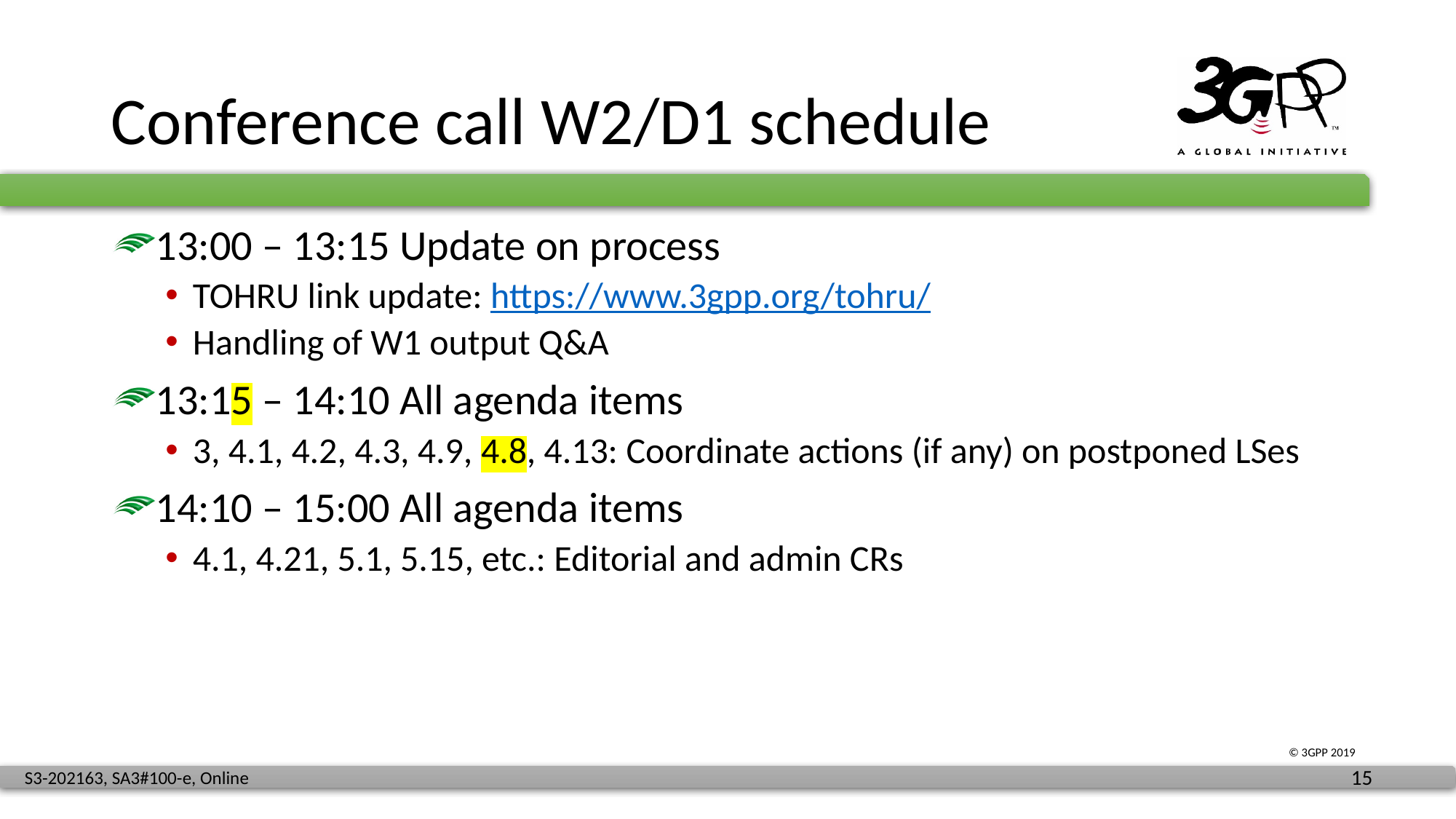

# Conference call W2/D1 schedule
13:00 – 13:15 Update on process
TOHRU link update: https://www.3gpp.org/tohru/
Handling of W1 output Q&A
13:15 – 14:10 All agenda items
3, 4.1, 4.2, 4.3, 4.9, 4.8, 4.13: Coordinate actions (if any) on postponed LSes
14:10 – 15:00 All agenda items
4.1, 4.21, 5.1, 5.15, etc.: Editorial and admin CRs